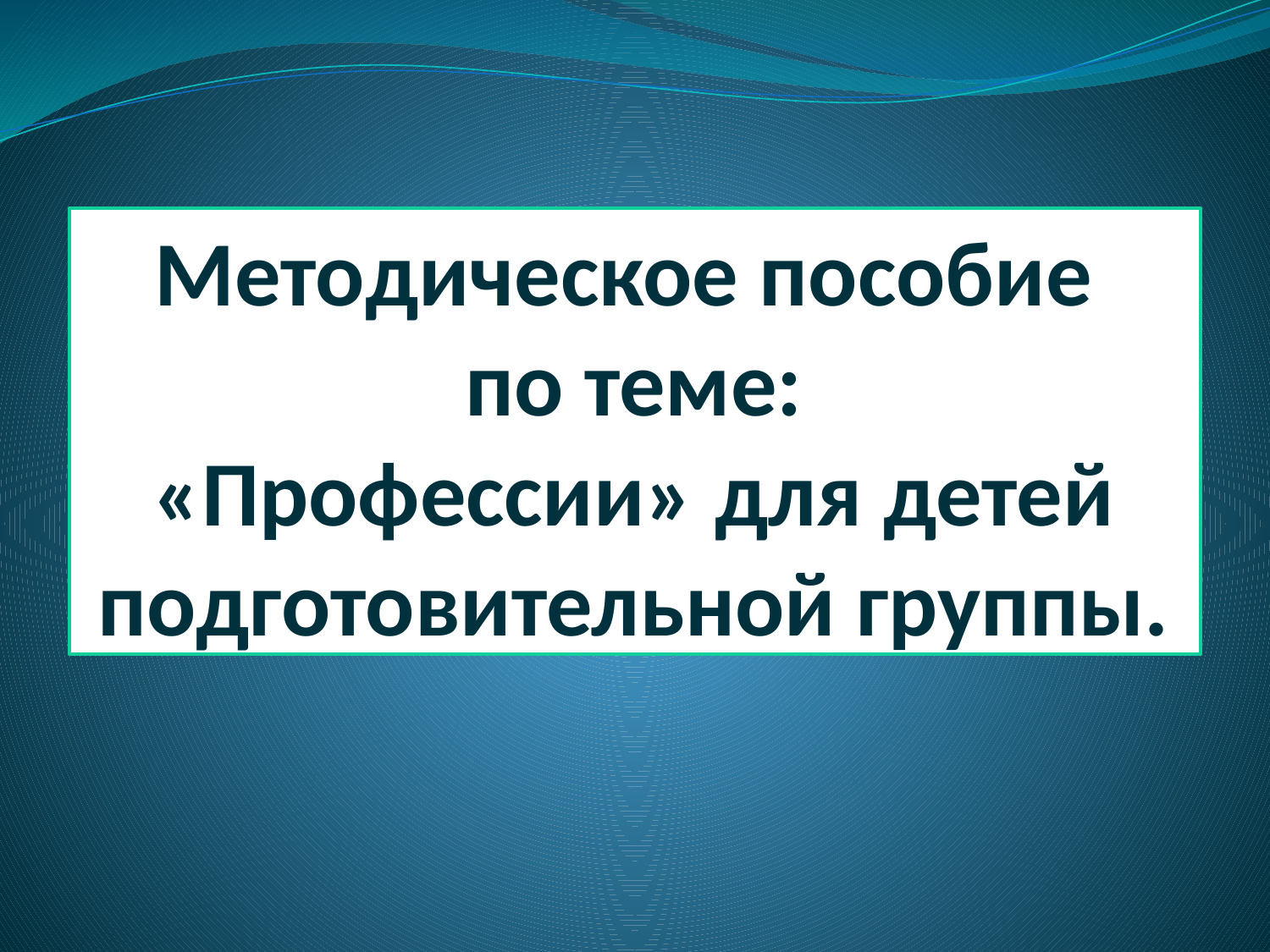

# Методическое пособие по теме: «Профессии» для детей подготовительной группы.